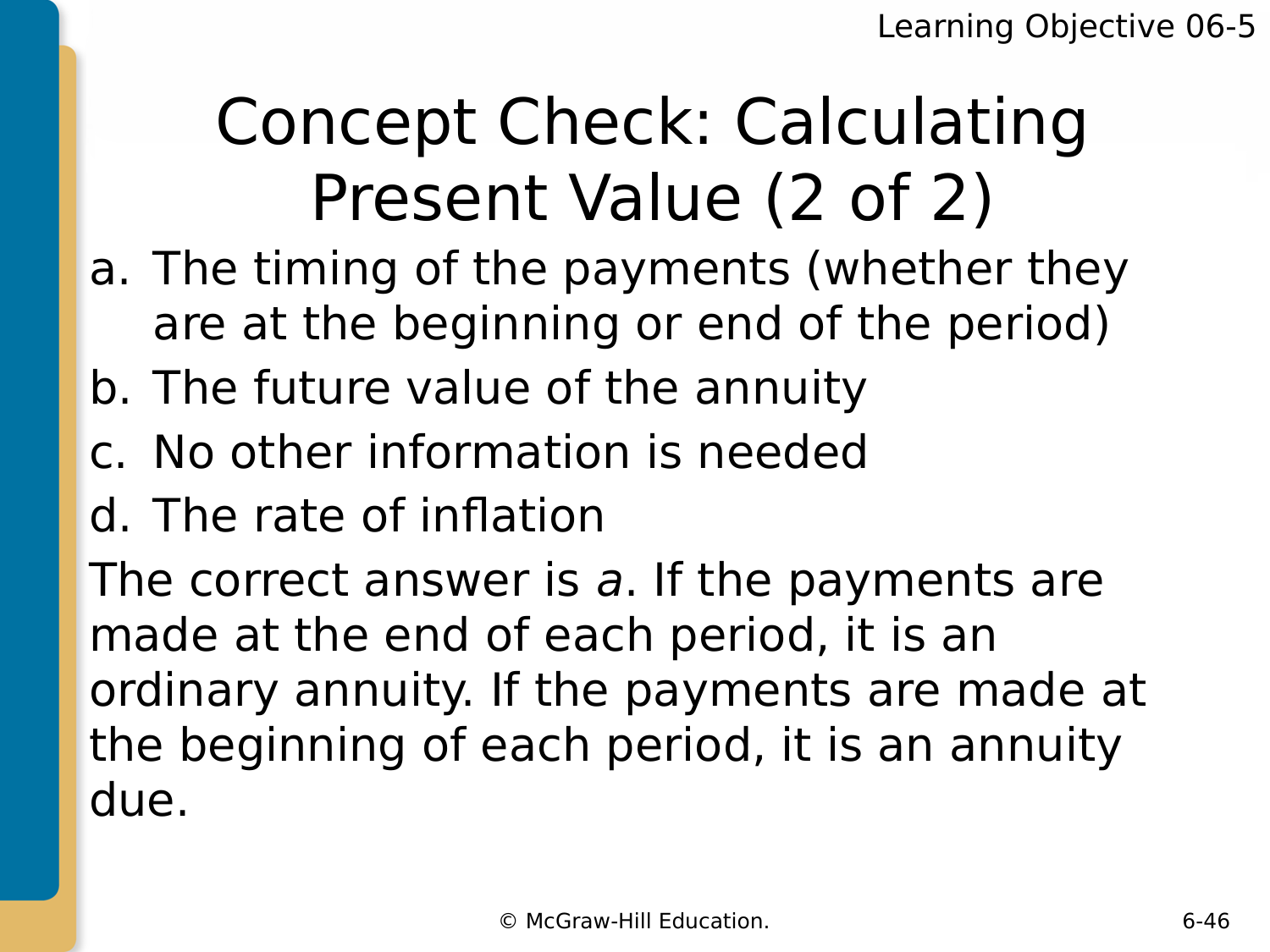

Learning Objective 06-5
# Concept Check: Calculating Present Value (2 of 2)
The timing of the payments (whether they are at the beginning or end of the period)
The future value of the annuity
No other information is needed
The rate of inflation
The correct answer is a. If the payments are made at the end of each period, it is an ordinary annuity. If the payments are made at the beginning of each period, it is an annuity due.